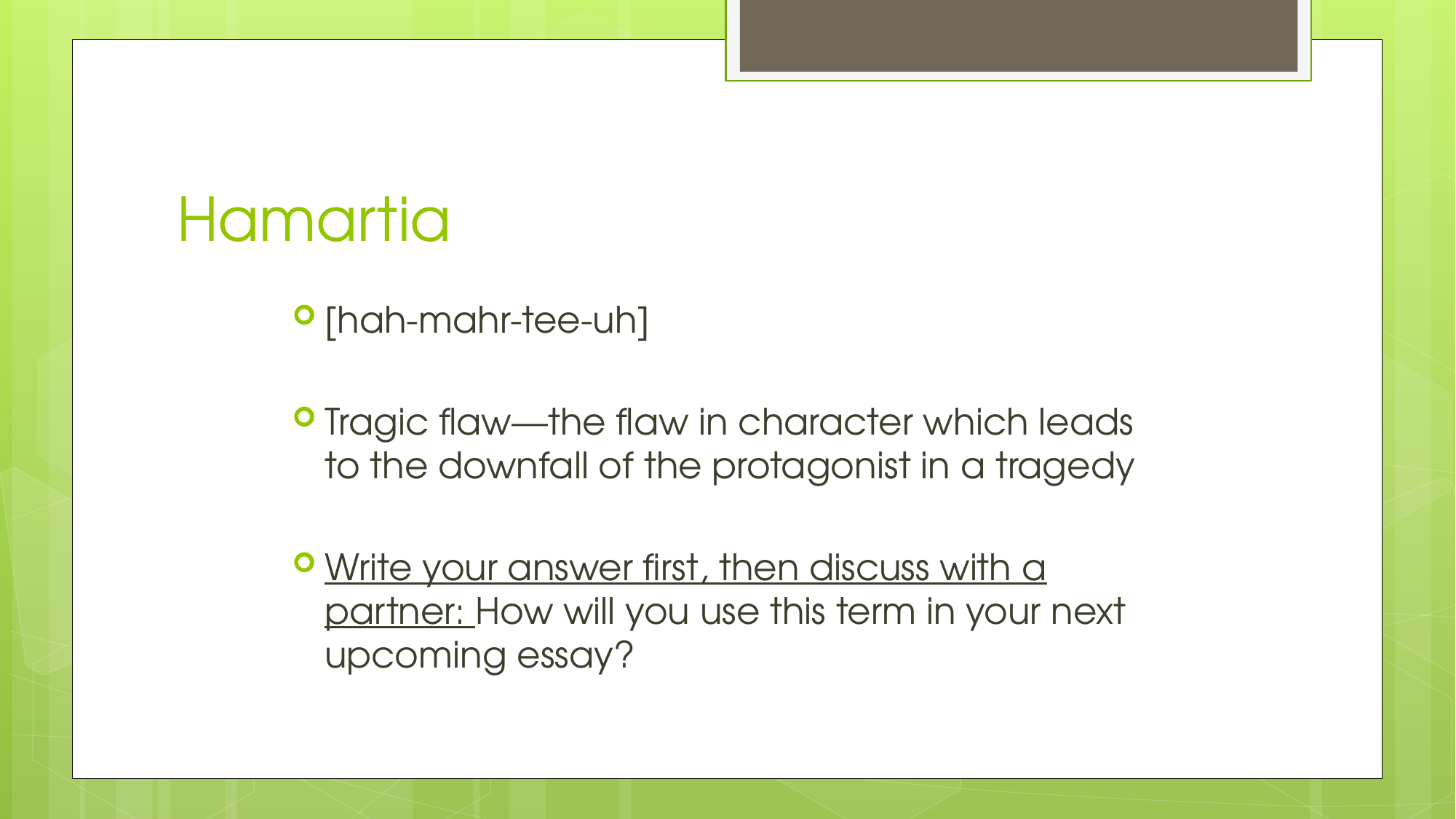

# Hamartia
[hah-mahr-tee-uh]

Tragic flaw—the flaw in character which leads to the downfall of the protagonist in a tragedy

Write your answer first, then discuss with a partner: How will you use this term in your next upcoming essay?